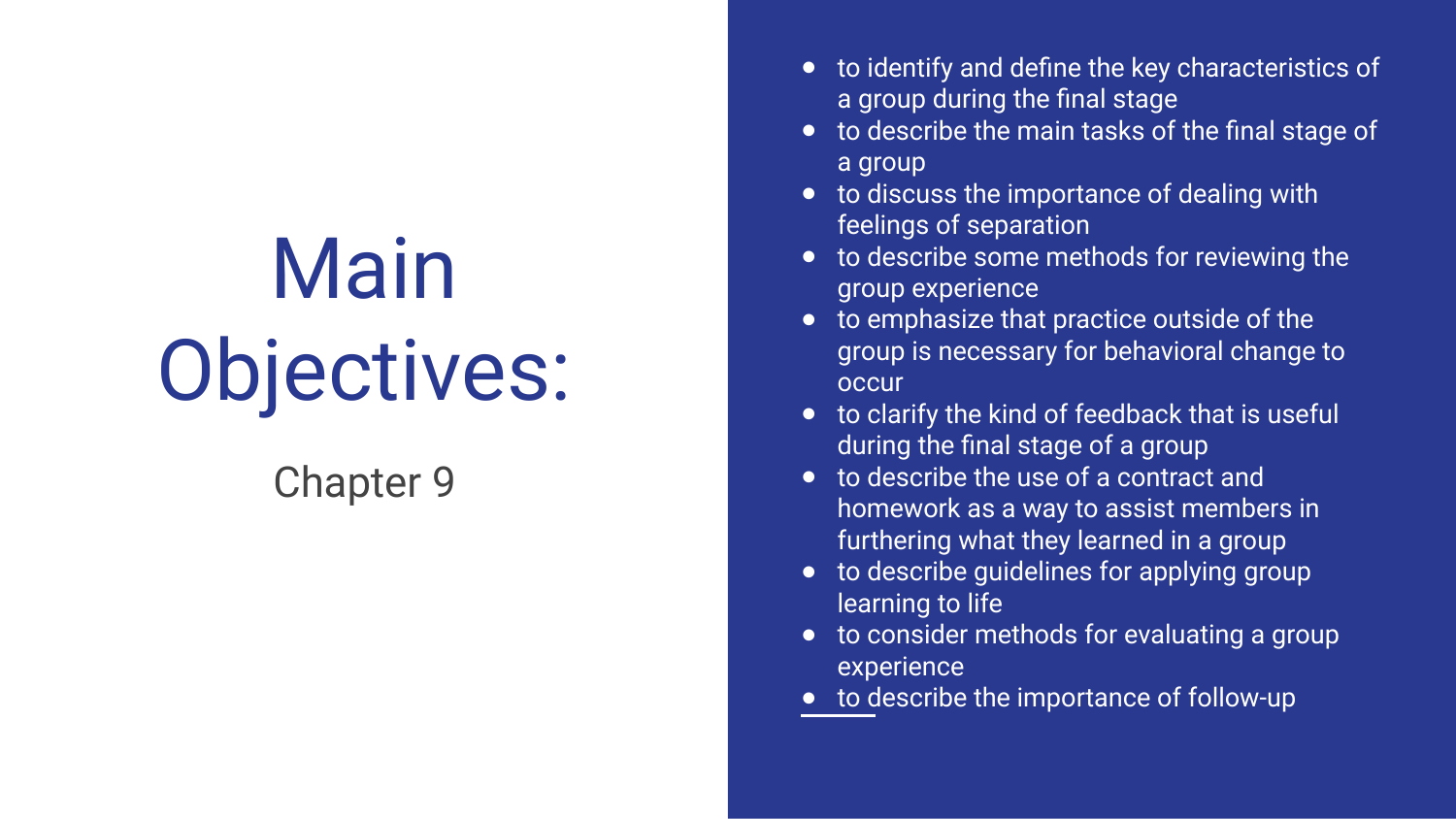

to identify and define the key characteristics of a group during the final stage
to describe the main tasks of the final stage of a group
to discuss the importance of dealing with feelings of separation
to describe some methods for reviewing the group experience
to emphasize that practice outside of the group is necessary for behavioral change to occur
to clarify the kind of feedback that is useful during the final stage of a group
to describe the use of a contract and homework as a way to assist members in furthering what they learned in a group
to describe guidelines for applying group learning to life
to consider methods for evaluating a group experience
to describe the importance of follow-up

# Main Objectives:
Chapter 9